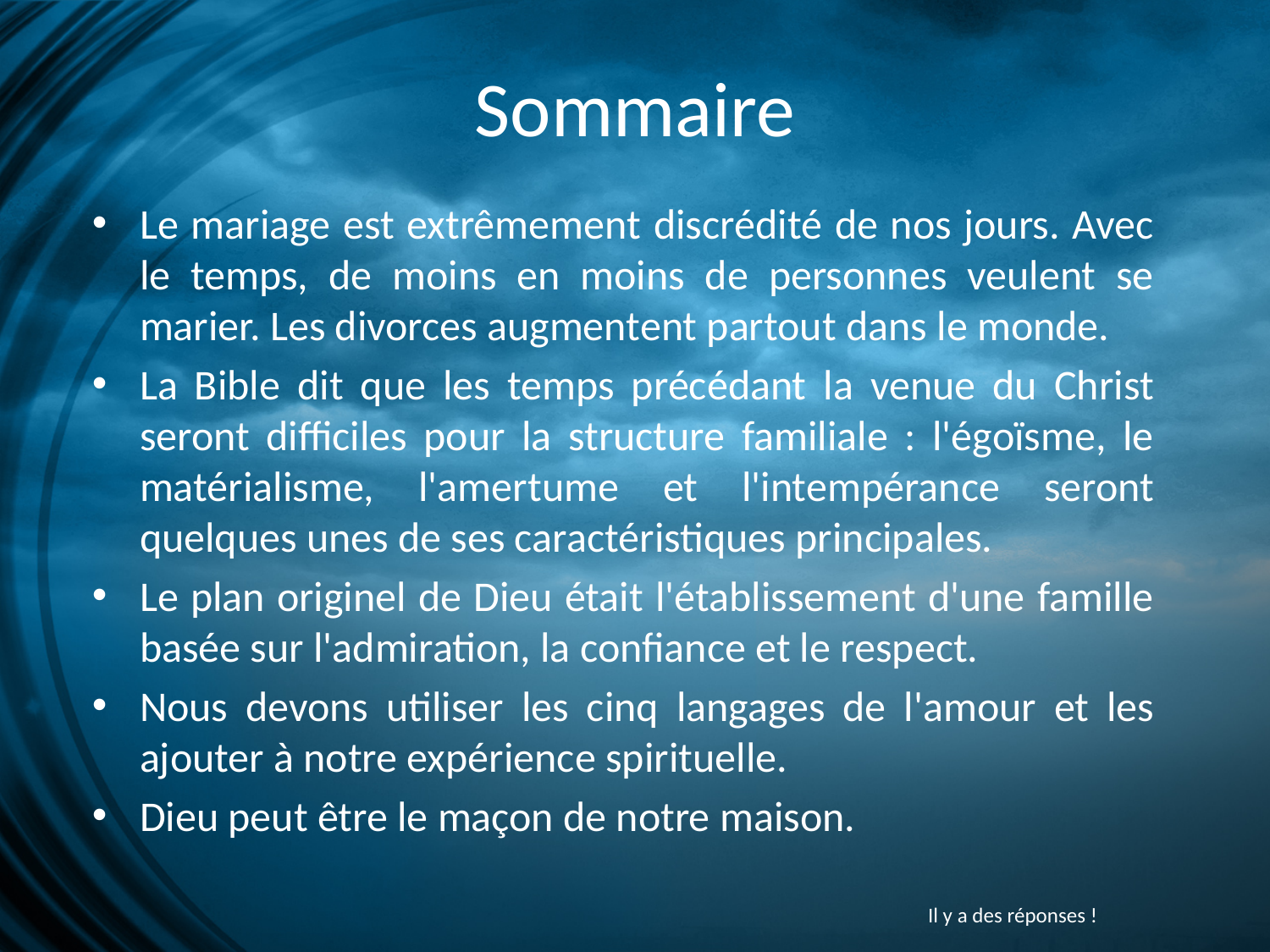

# Sommaire
Le mariage est extrêmement discrédité de nos jours. Avec le temps, de moins en moins de personnes veulent se marier. Les divorces augmentent partout dans le monde.
La Bible dit que les temps précédant la venue du Christ seront difficiles pour la structure familiale : l'égoïsme, le matérialisme, l'amertume et l'intempérance seront quelques unes de ses caractéristiques principales.
Le plan originel de Dieu était l'établissement d'une famille basée sur l'admiration, la confiance et le respect.
Nous devons utiliser les cinq langages de l'amour et les ajouter à notre expérience spirituelle.
Dieu peut être le maçon de notre maison.
Il y a des réponses !